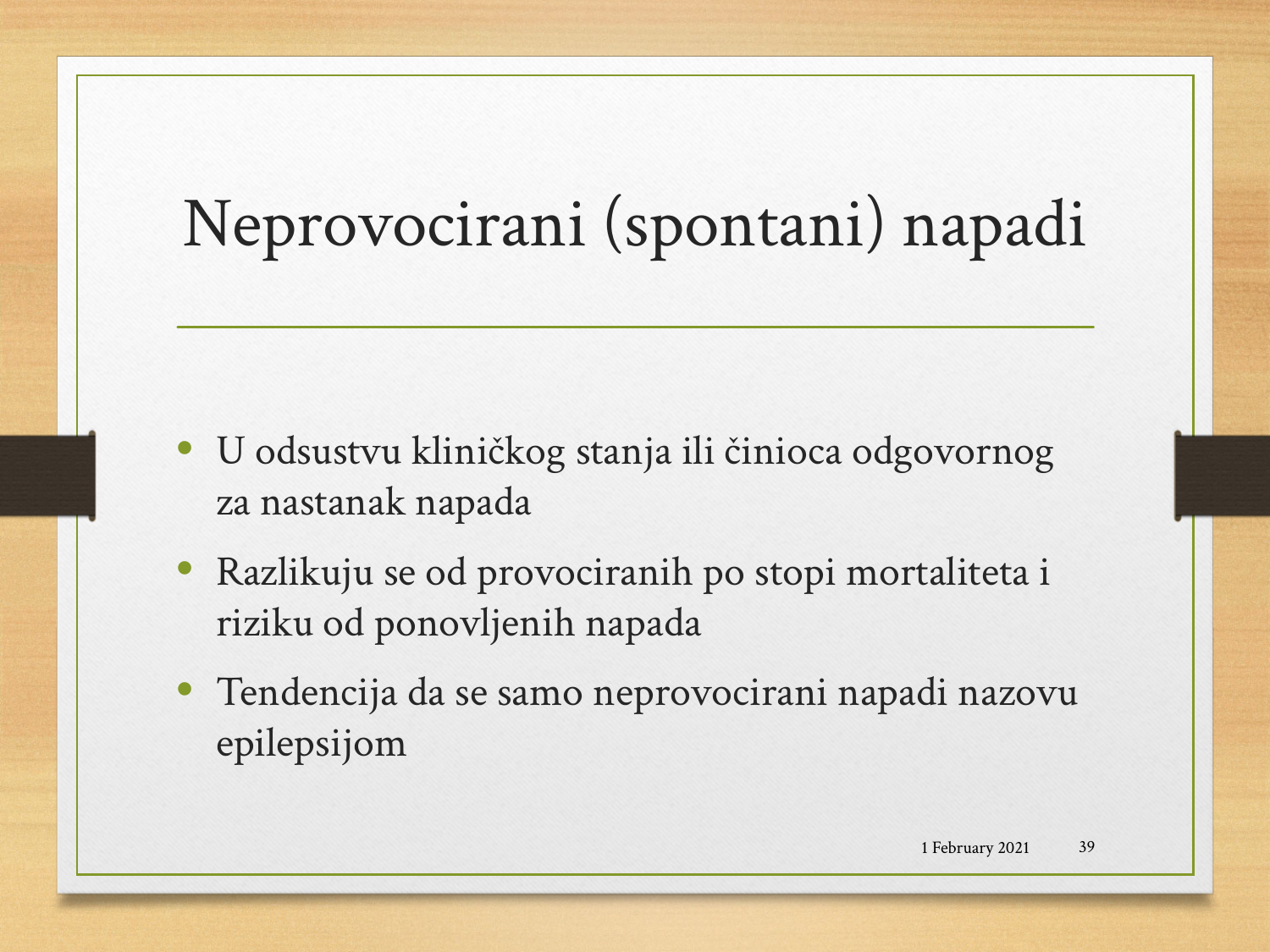

# Neprovocirani (spontani) napadi

U odsustvu kliničkog stanja ili činioca odgovornog za nastanak napada
Razlikuju se od provociranih po stopi mortaliteta i riziku od ponovljenih napada
Tendencija da se samo neprovocirani napadi nazovu epilepsijom

1 February 2021
39